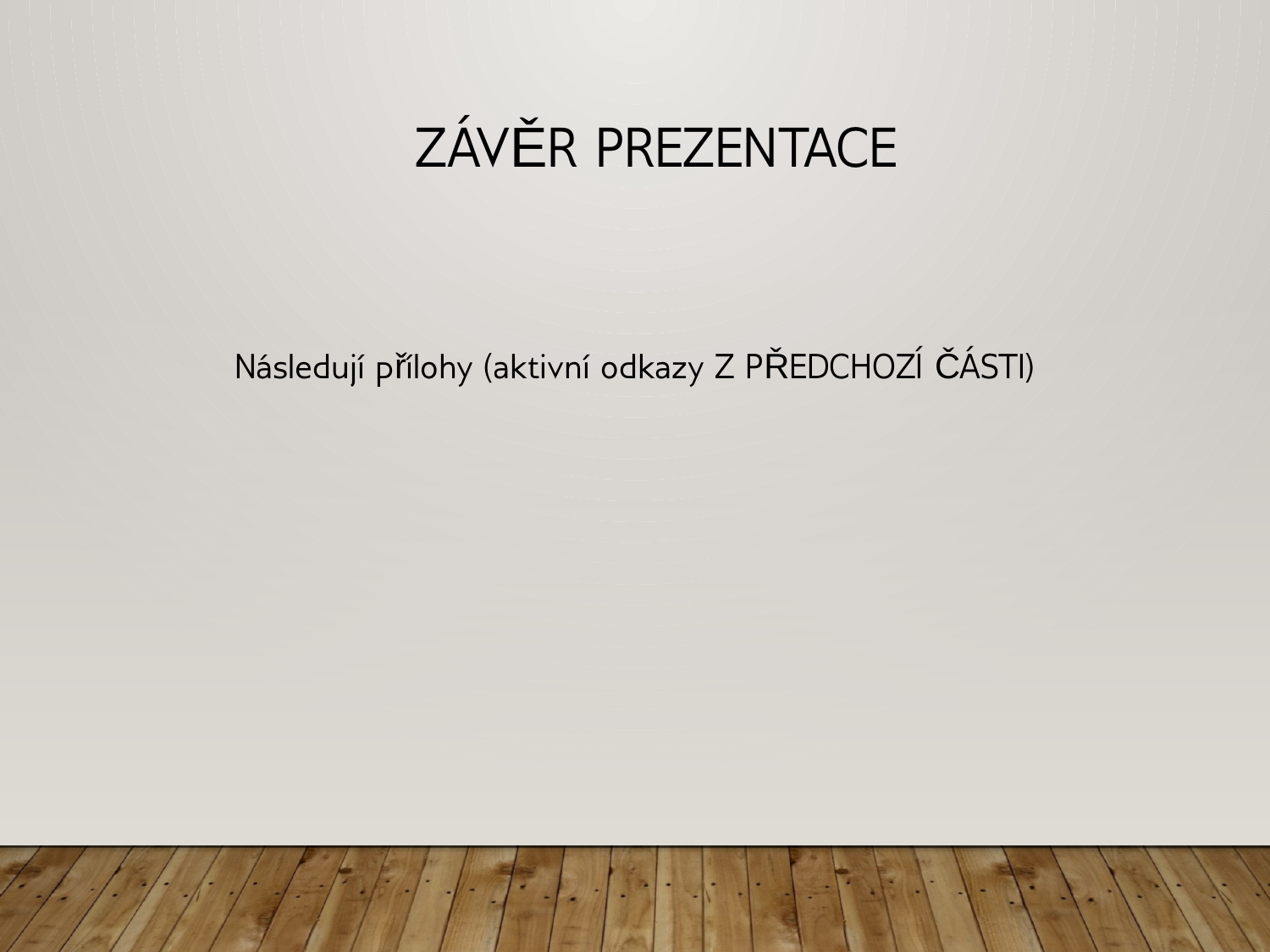

# Závěr prezentace
Následují přílohy (aktivní odkazy Z PŘEDCHOZÍ ČÁSTI)